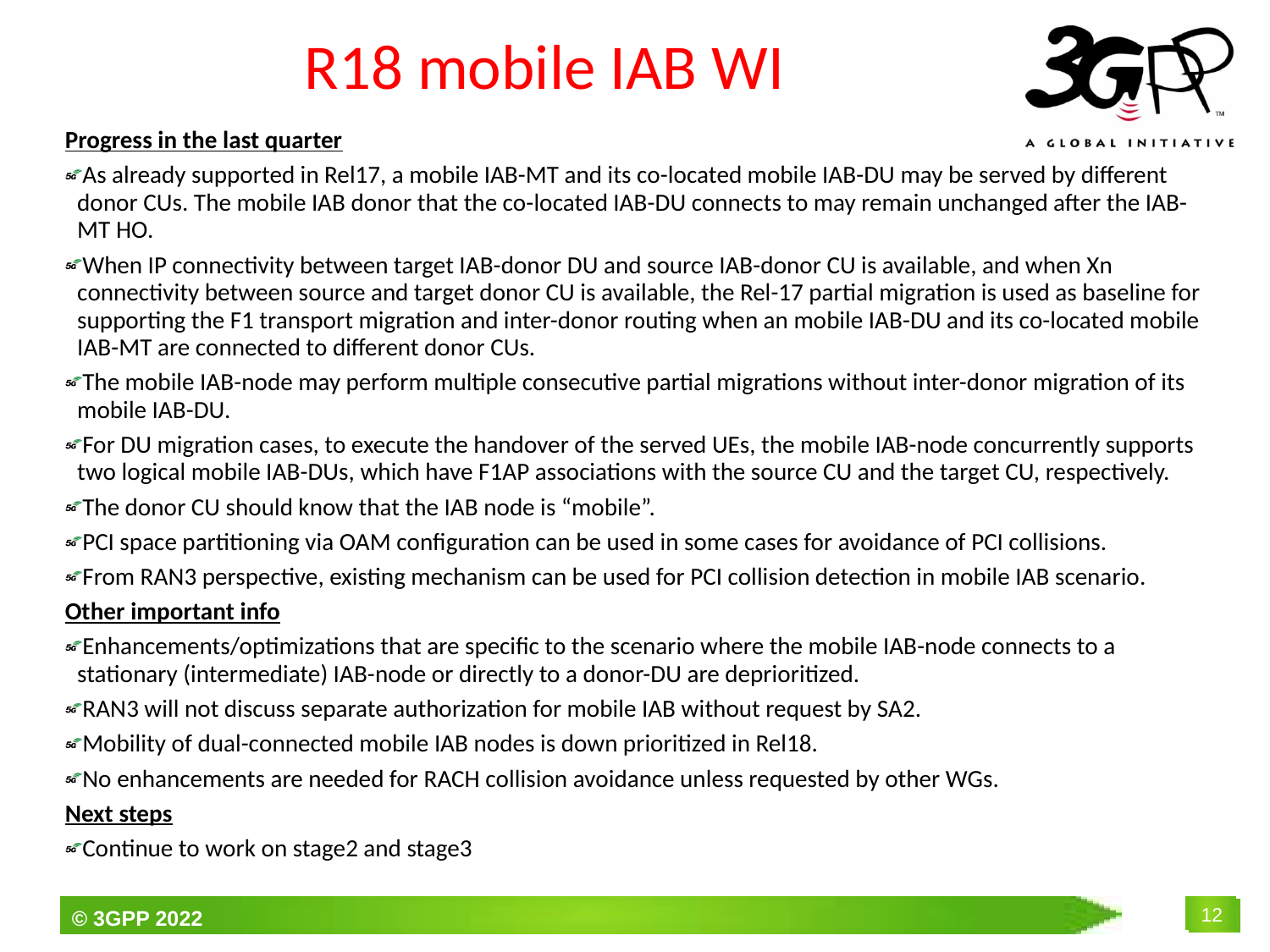

# R18 mobile IAB WI
Progress in the last quarter
As already supported in Rel17, a mobile IAB-MT and its co-located mobile IAB-DU may be served by different donor CUs. The mobile IAB donor that the co-located IAB-DU connects to may remain unchanged after the IAB-MT HO.
When IP connectivity between target IAB-donor DU and source IAB-donor CU is available, and when Xn connectivity between source and target donor CU is available, the Rel-17 partial migration is used as baseline for supporting the F1 transport migration and inter-donor routing when an mobile IAB-DU and its co-located mobile IAB-MT are connected to different donor CUs.
The mobile IAB-node may perform multiple consecutive partial migrations without inter-donor migration of its mobile IAB-DU.
For DU migration cases, to execute the handover of the served UEs, the mobile IAB-node concurrently supports two logical mobile IAB-DUs, which have F1AP associations with the source CU and the target CU, respectively.
The donor CU should know that the IAB node is “mobile”.
PCI space partitioning via OAM configuration can be used in some cases for avoidance of PCI collisions.
From RAN3 perspective, existing mechanism can be used for PCI collision detection in mobile IAB scenario.
Other important info
Enhancements/optimizations that are specific to the scenario where the mobile IAB-node connects to a stationary (intermediate) IAB-node or directly to a donor-DU are deprioritized.
RAN3 will not discuss separate authorization for mobile IAB without request by SA2.
Mobility of dual-connected mobile IAB nodes is down prioritized in Rel18.
No enhancements are needed for RACH collision avoidance unless requested by other WGs.
Next steps
Continue to work on stage2 and stage3

12